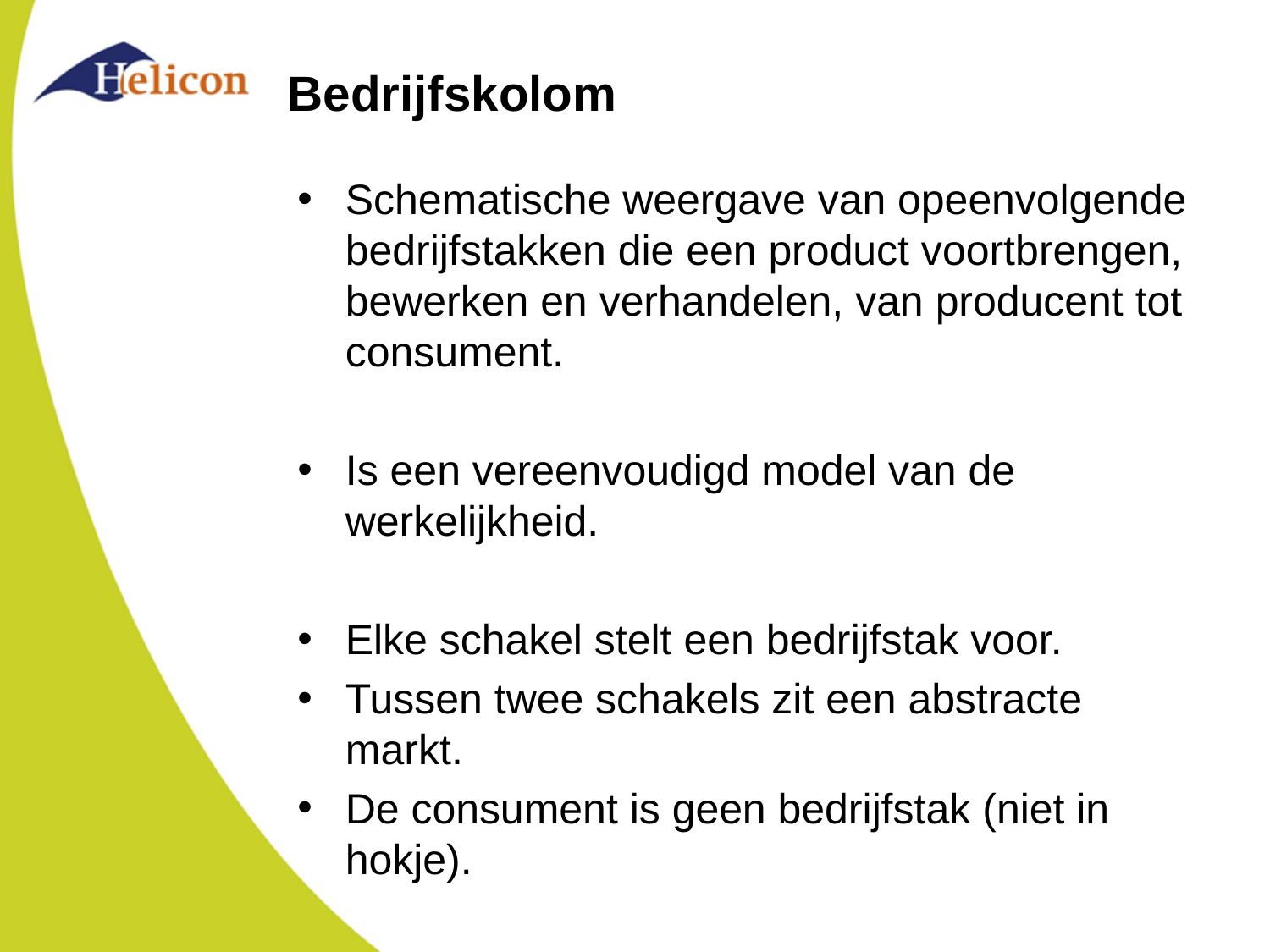

# Bedrijfskolom
Schematische weergave van opeenvolgende bedrijfstakken die een product voortbrengen, bewerken en verhandelen, van producent tot consument.

Is een vereenvoudigd model van de werkelijkheid.

Elke schakel stelt een bedrijfstak voor.
Tussen twee schakels zit een abstracte markt.
De consument is geen bedrijfstak (niet in hokje).